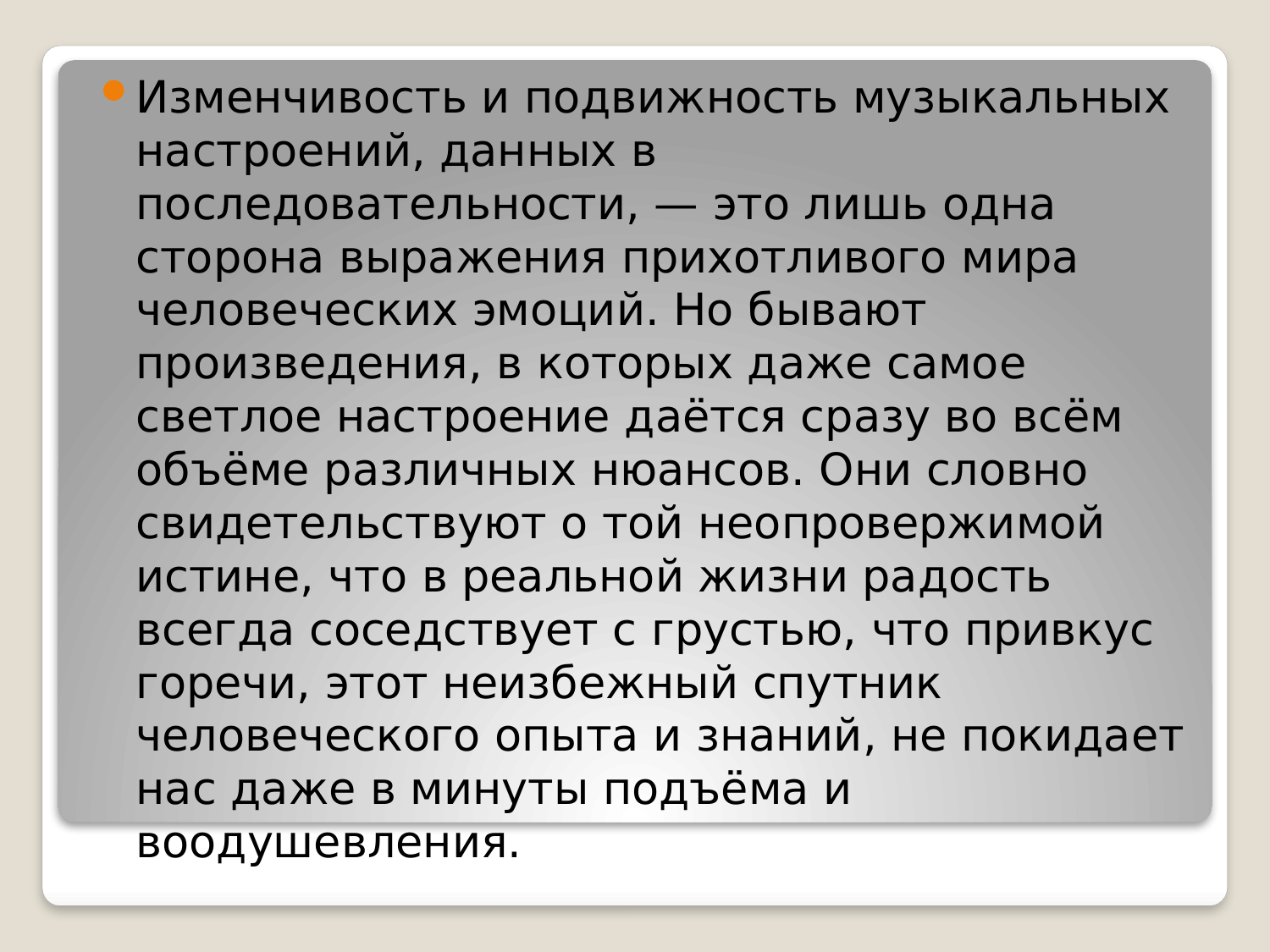

Изменчивость и подвижность музыкальных настроений, данных в последовательности, — это лишь одна сторона выражения прихотливого мира человеческих эмоций. Но бывают произведения, в которых даже самое светлое настроение даётся сразу во всём объёме различных нюансов. Они словно свидетельствуют о той неопровержимой истине, что в реальной жизни радость всегда соседствует с грустью, что привкус горечи, этот неизбежный спутник человеческого опыта и знаний, не покидает нас даже в минуты подъёма и воодушевления.